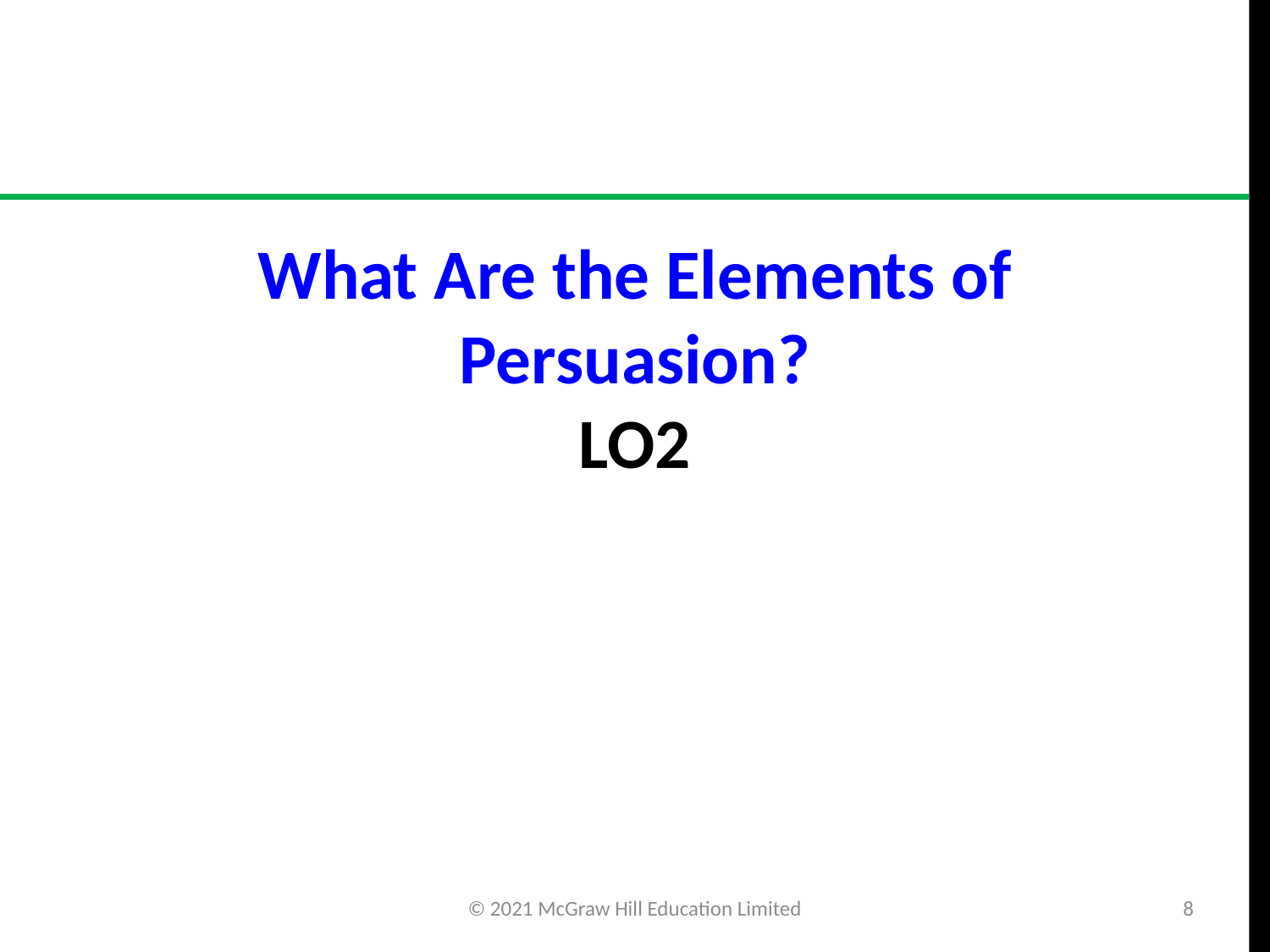

# What Are the Elements of Persuasion? LO2

© 2021 McGraw Hill Education Limited
8